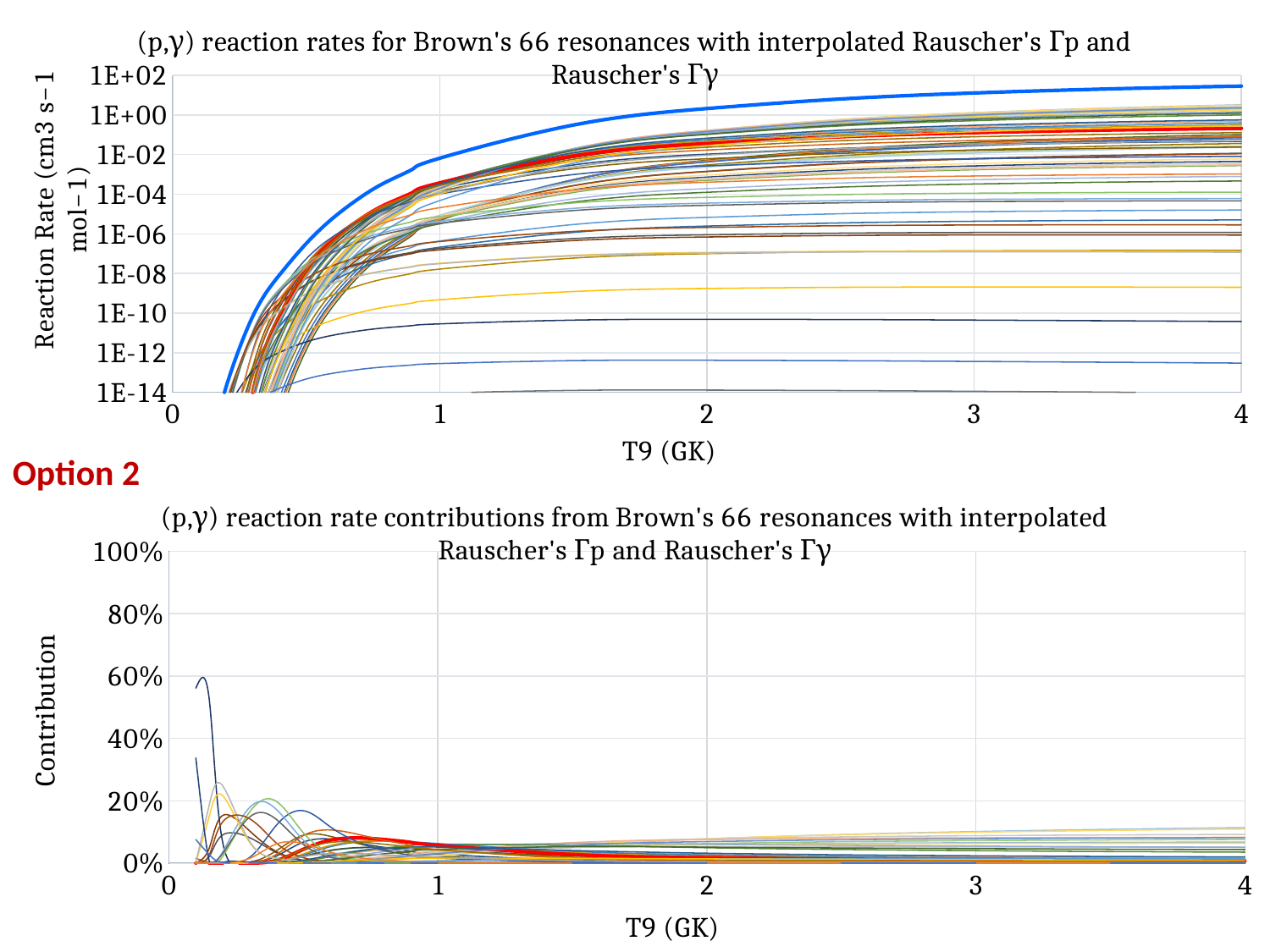

### Chart: (p,γ) reaction rates for Brown's 66 resonances with interpolated Rauscher's Γp and Rauscher's Γγ

| Category |  |  |  |  |  |  |  |  |  |  |  |  |  |  |  |  |  |  |  |  |  |  |  |  |  |  |  |  |  |  |  |  |  |  |  |  |  |  |  |  |  |  |  |  |  |  |  |  |  |  |  |  |  |  |  |  |  |  |  |  |  |  |  |  |  |  |  |
|---|---|---|---|---|---|---|---|---|---|---|---|---|---|---|---|---|---|---|---|---|---|---|---|---|---|---|---|---|---|---|---|---|---|---|---|---|---|---|---|---|---|---|---|---|---|---|---|---|---|---|---|---|---|---|---|---|---|---|---|---|---|---|---|---|---|---|---|
Option 2

### Chart: (p,γ) reaction rate contributions from Brown's 66 resonances with interpolated Rauscher's Γp and Rauscher's Γγ

| Category |  |  |  |  |  |  |  |  |  |  |  |  |  |  |  |  |  |  |  |  |  |  |  |  |  |  |  |  |  |  |  |  |  |  |  |  |  |  |  |  |  |  |  |  |  |  |  |  |  |  |  |  |  |  |  |  |  |  |  |  |  |  |  |  |  |  |
|---|---|---|---|---|---|---|---|---|---|---|---|---|---|---|---|---|---|---|---|---|---|---|---|---|---|---|---|---|---|---|---|---|---|---|---|---|---|---|---|---|---|---|---|---|---|---|---|---|---|---|---|---|---|---|---|---|---|---|---|---|---|---|---|---|---|---|